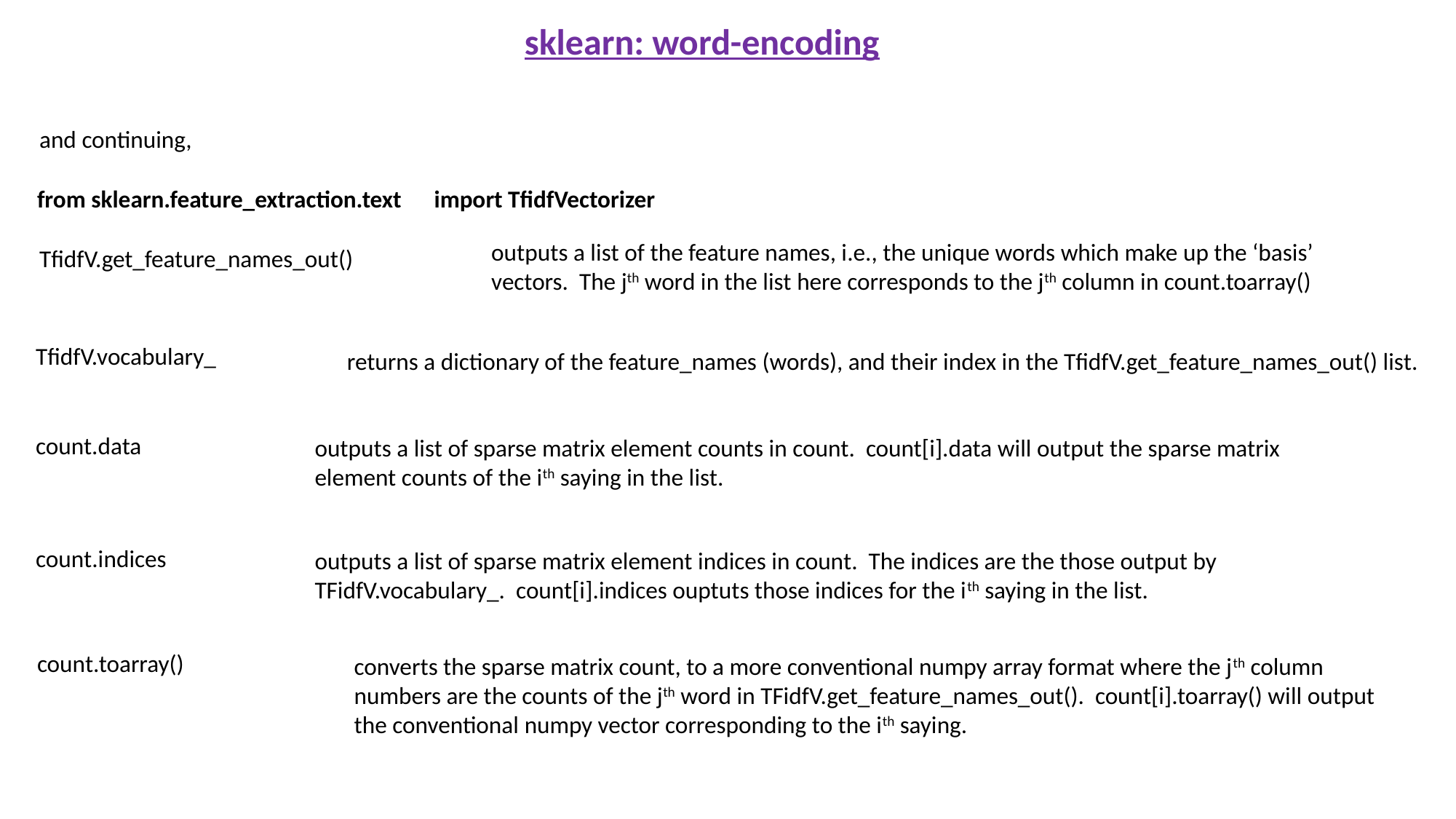

sklearn: word-encoding
and continuing,
from sklearn.feature_extraction.text      import TfidfVectorizer
outputs a list of the feature names, i.e., the unique words which make up the ‘basis’ vectors.  The jth word in the list here corresponds to the jth column in count.toarray()
TfidfV.get_feature_names_out()
TfidfV.vocabulary_
returns a dictionary of the feature_names (words), and their index in the TfidfV.get_feature_names_out() list.
count.data
outputs a list of sparse matrix element counts in count.  count[i].data will output the sparse matrix element counts of the ith saying in the list.
count.indices
outputs a list of sparse matrix element indices in count.  The indices are the those output by TFidfV.vocabulary_.  count[i].indices ouptuts those indices for the ith saying in the list.
count.toarray()
converts the sparse matrix count, to a more conventional numpy array format where the jth column numbers are the counts of the jth word in TFidfV.get_feature_names_out().  count[i].toarray() will output the conventional numpy vector corresponding to the ith saying.